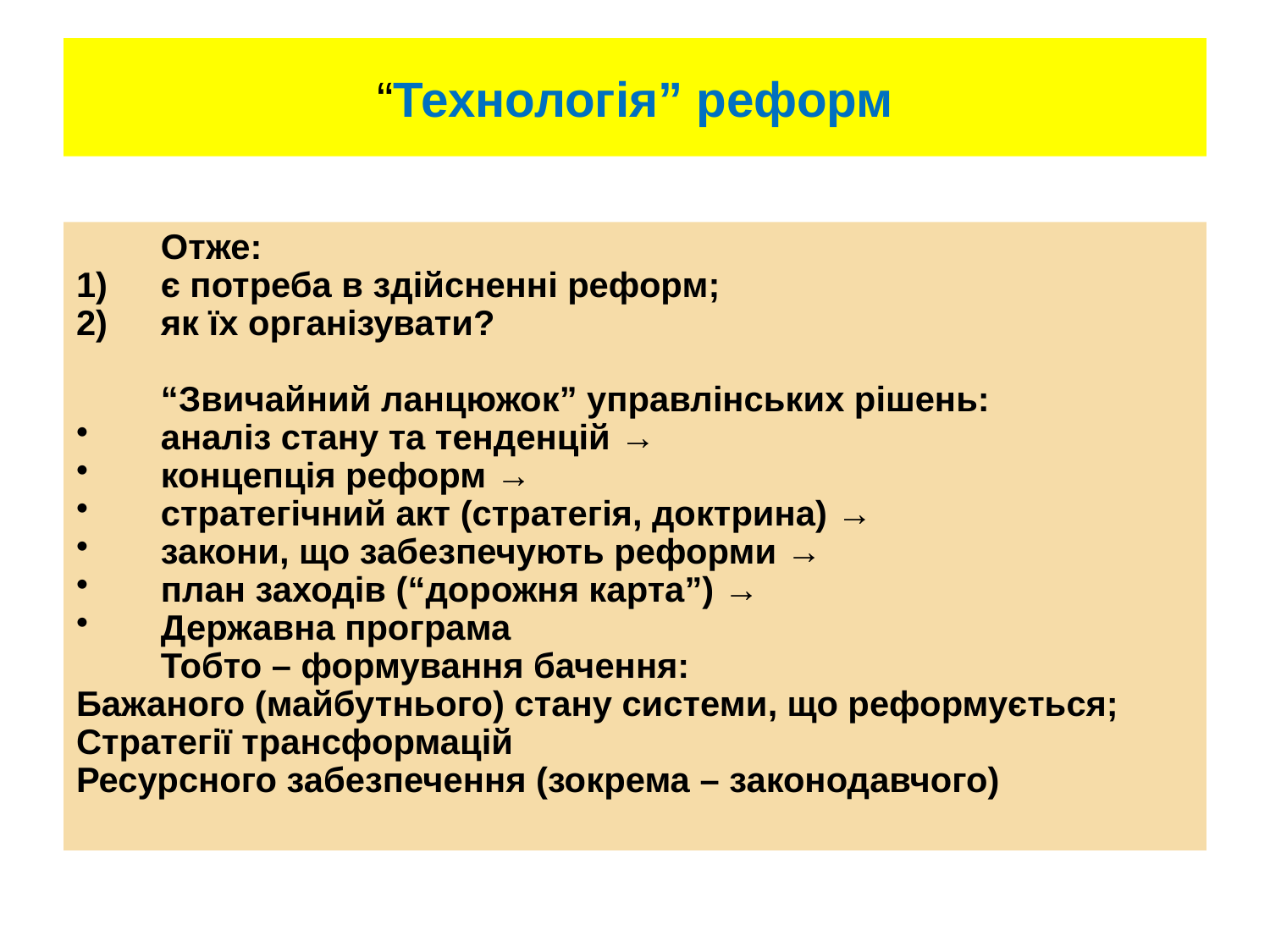

# “Технологія” реформ
	Отже:
є потреба в здійсненні реформ;
як їх організувати?

	“Звичайний ланцюжок” управлінських рішень:
аналіз стану та тенденцій →
концепція реформ →
стратегічний акт (стратегія, доктрина) →
закони, що забезпечують реформи →
план заходів (“дорожня карта”) →
Державна програма
	Тобто – формування бачення:
Бажаного (майбутнього) стану системи, що реформується;
Стратегії трансформацій
Ресурсного забезпечення (зокрема – законодавчого)